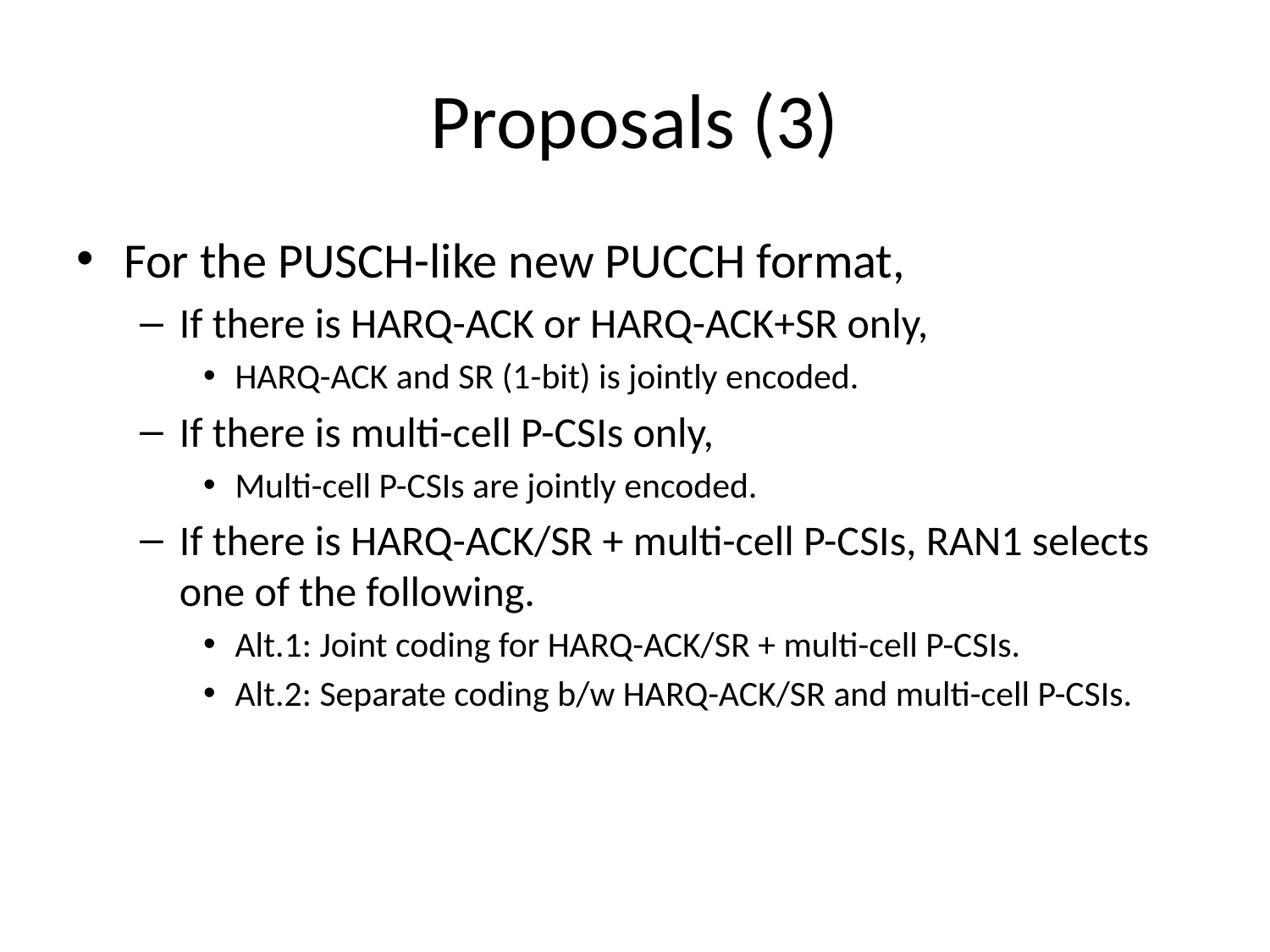

# Proposals (3)
For the PUSCH-like new PUCCH format,
If there is HARQ-ACK or HARQ-ACK+SR only,
HARQ-ACK and SR (1-bit) is jointly encoded.
If there is multi-cell P-CSIs only,
Multi-cell P-CSIs are jointly encoded.
If there is HARQ-ACK/SR + multi-cell P-CSIs, RAN1 selects one of the following.
Alt.1: Joint coding for HARQ-ACK/SR + multi-cell P-CSIs.
Alt.2: Separate coding b/w HARQ-ACK/SR and multi-cell P-CSIs.